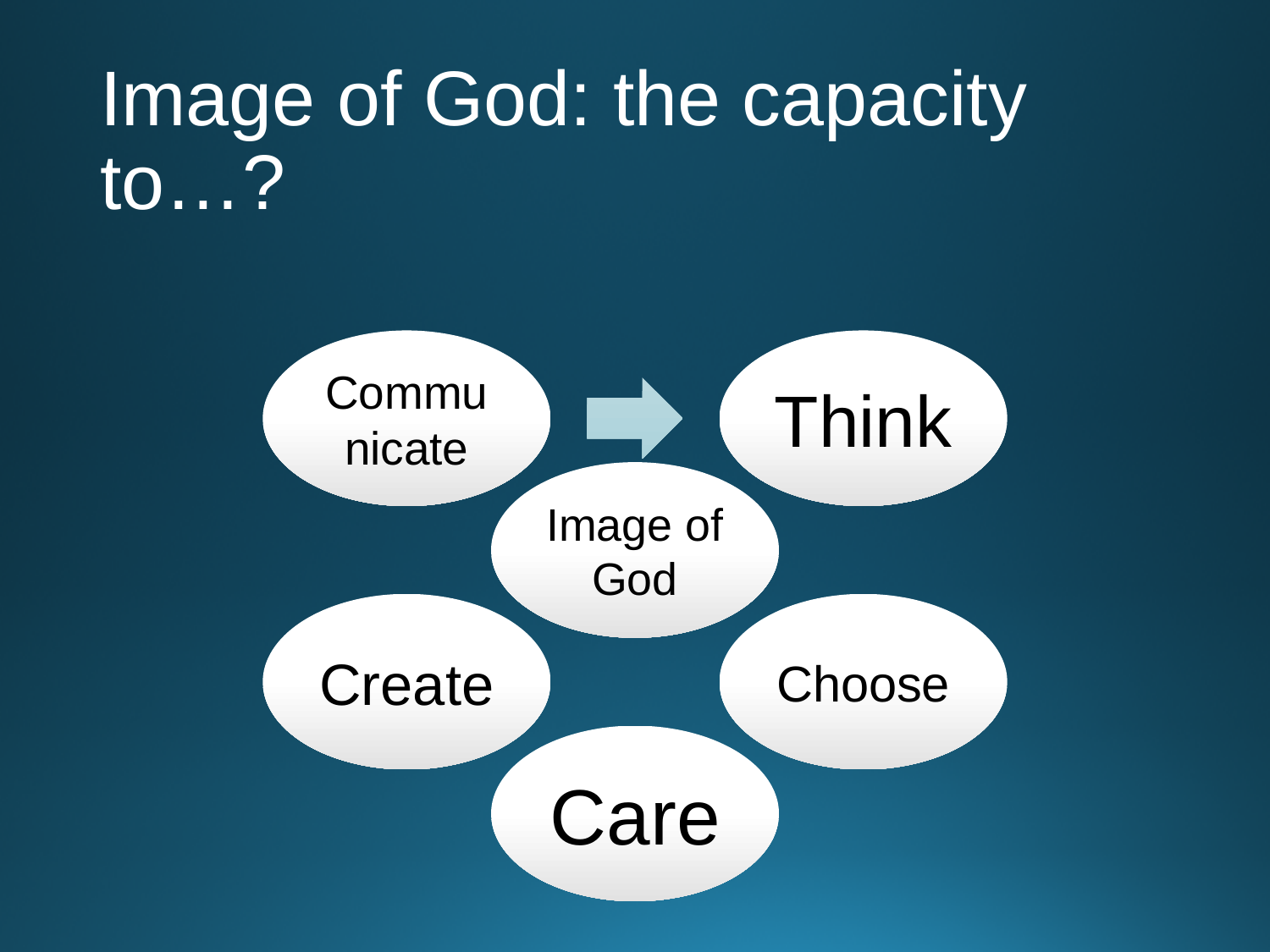

# Image of God: the capacity to…?
Image of God
Think
Choose
Care
Create
Communicate